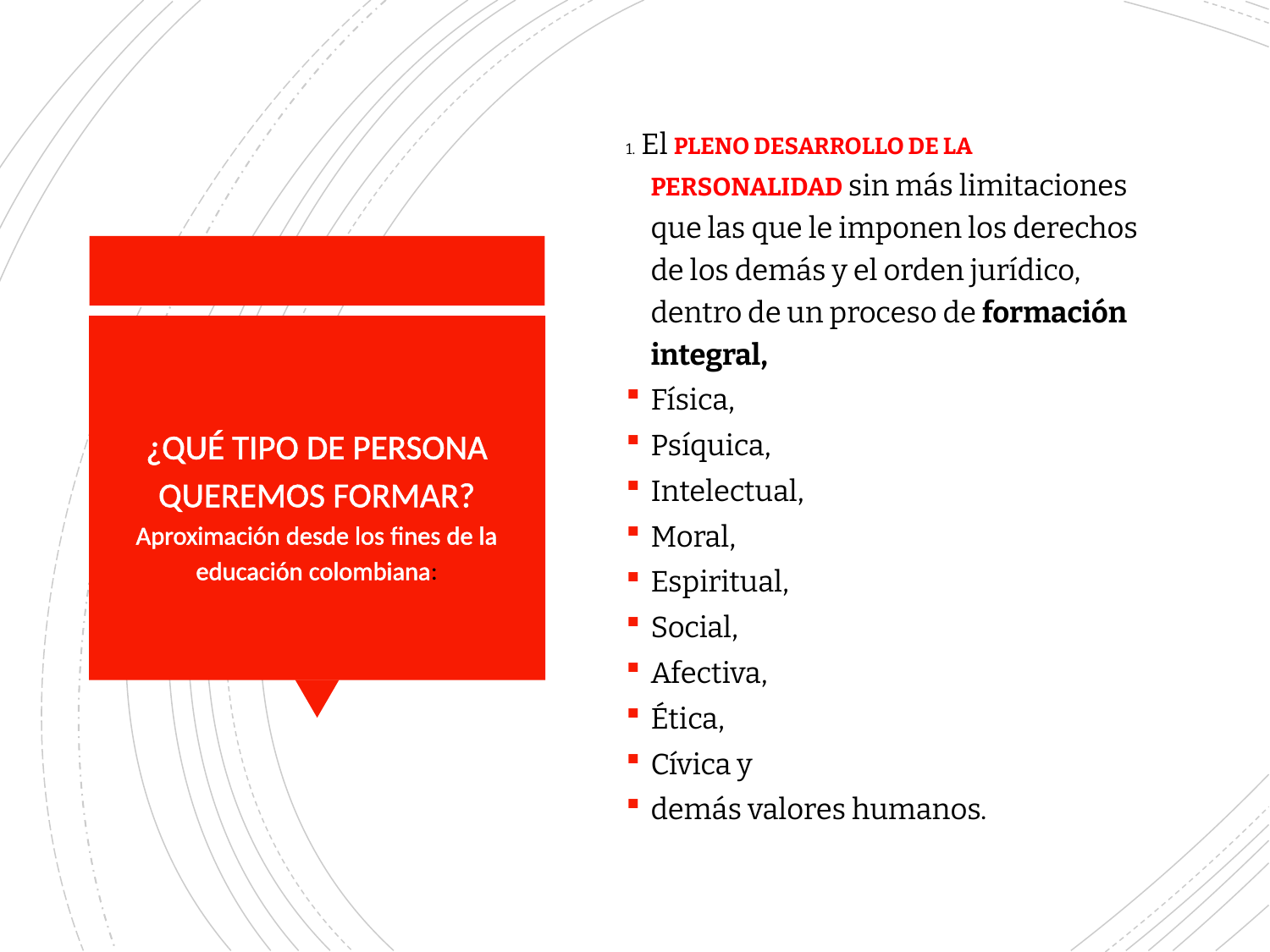

1. El PLENO DESARROLLO DE LA PERSONALIDAD sin más limitaciones que las que le imponen los derechos de los demás y el orden jurídico, dentro de un proceso de formación integral,
Física,
Psíquica,
Intelectual,
Moral,
Espiritual,
Social,
Afectiva,
Ética,
Cívica y
demás valores humanos.

# ¿QUÉ TIPO DE PERSONA QUEREMOS FORMAR? Aproximación desde los fines de la educación colombiana: